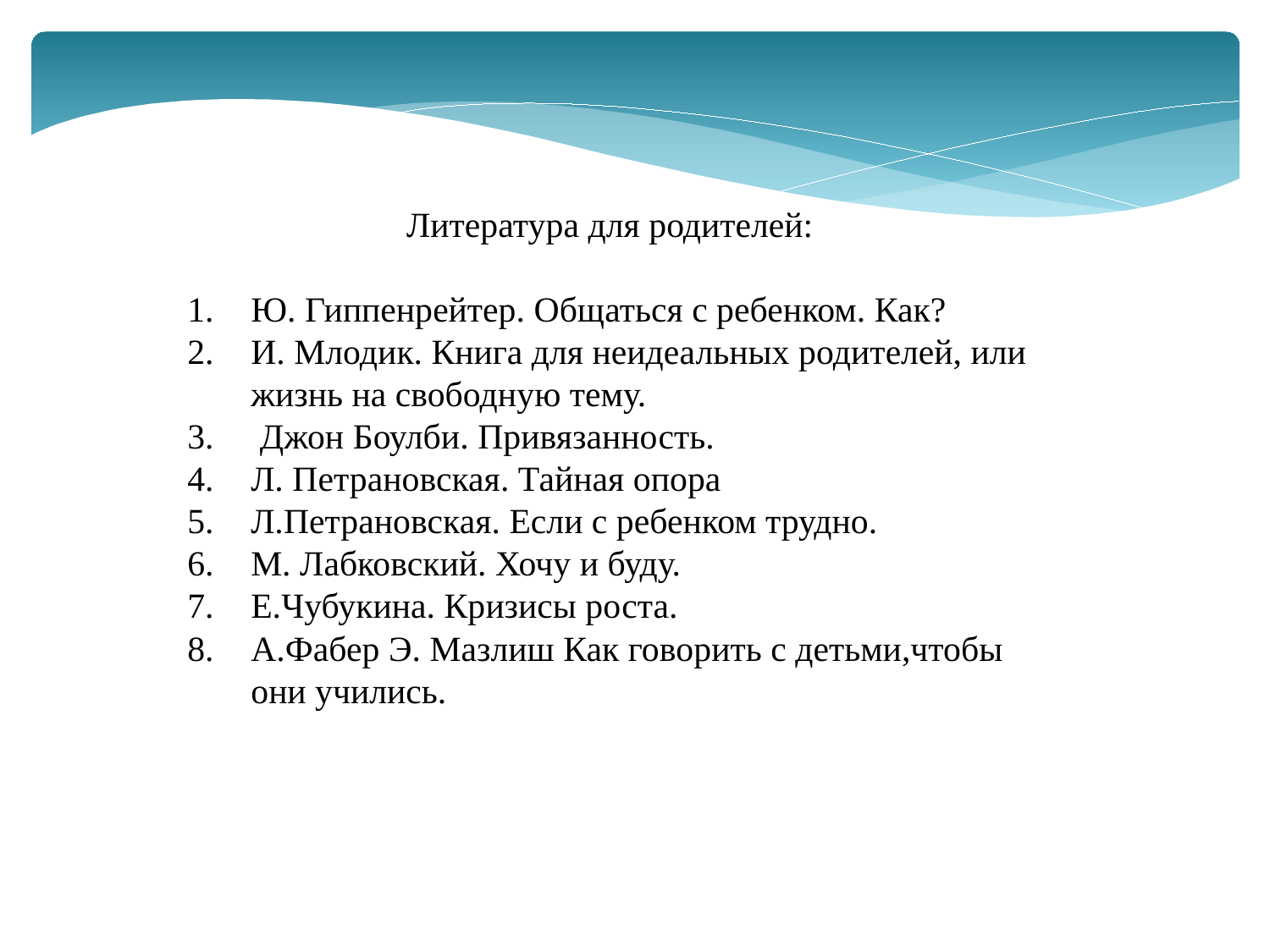

Литература для родителей:

Ю. Гиппенрейтер. Общаться с ребенком. Как?
И. Млодик. Книга для неидеальных родителей, или жизнь на свободную тему.
 Джон Боулби. Привязанность.
Л. Петрановская. Тайная опора
Л.Петрановская. Если с ребенком трудно.
М. Лабковский. Хочу и буду.
Е.Чубукина. Кризисы роста.
А.Фабер Э. Мазлиш Как говорить с детьми,чтобы они учились.